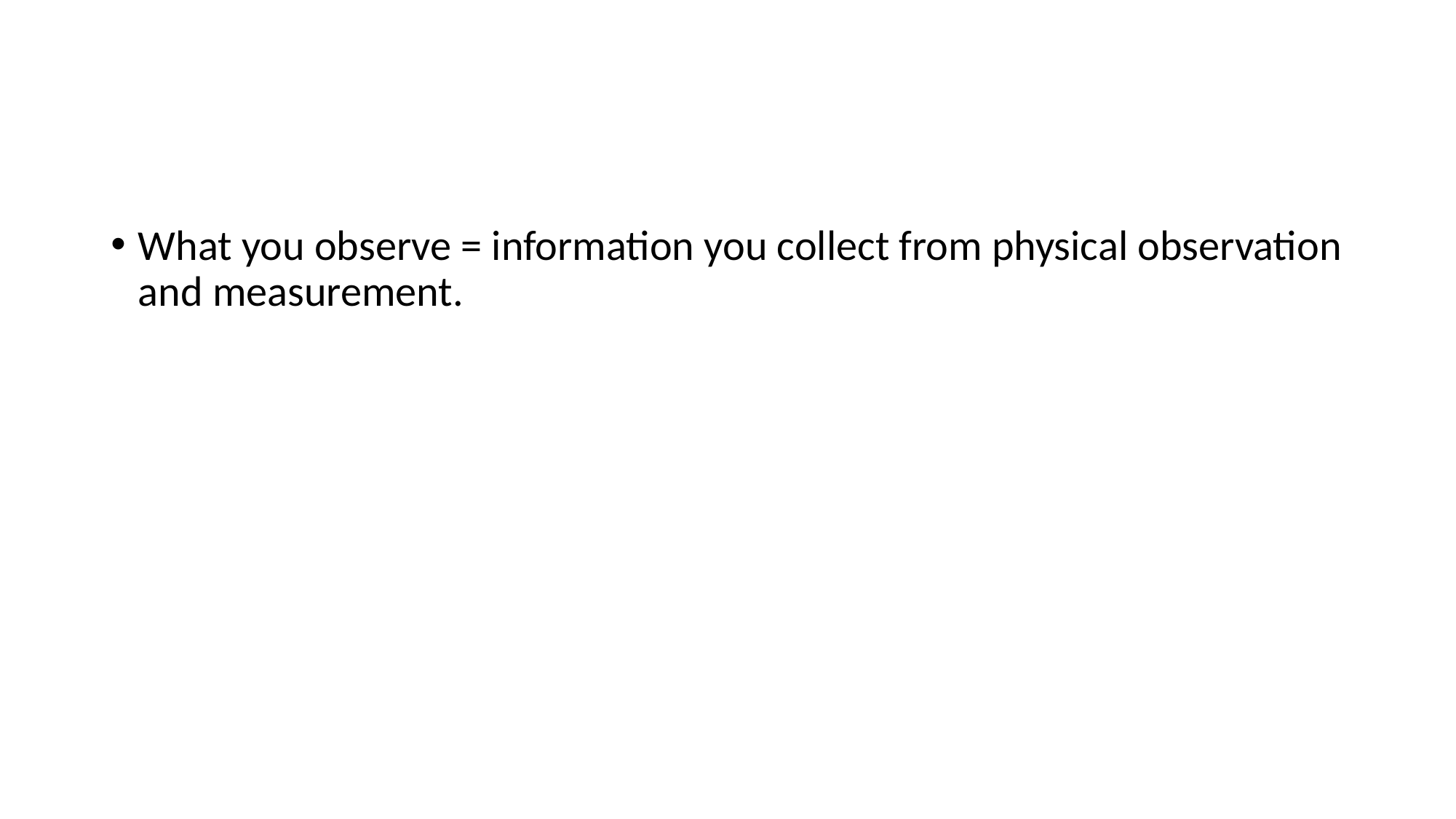

#
What you observe = information you collect from physical observation and measurement.